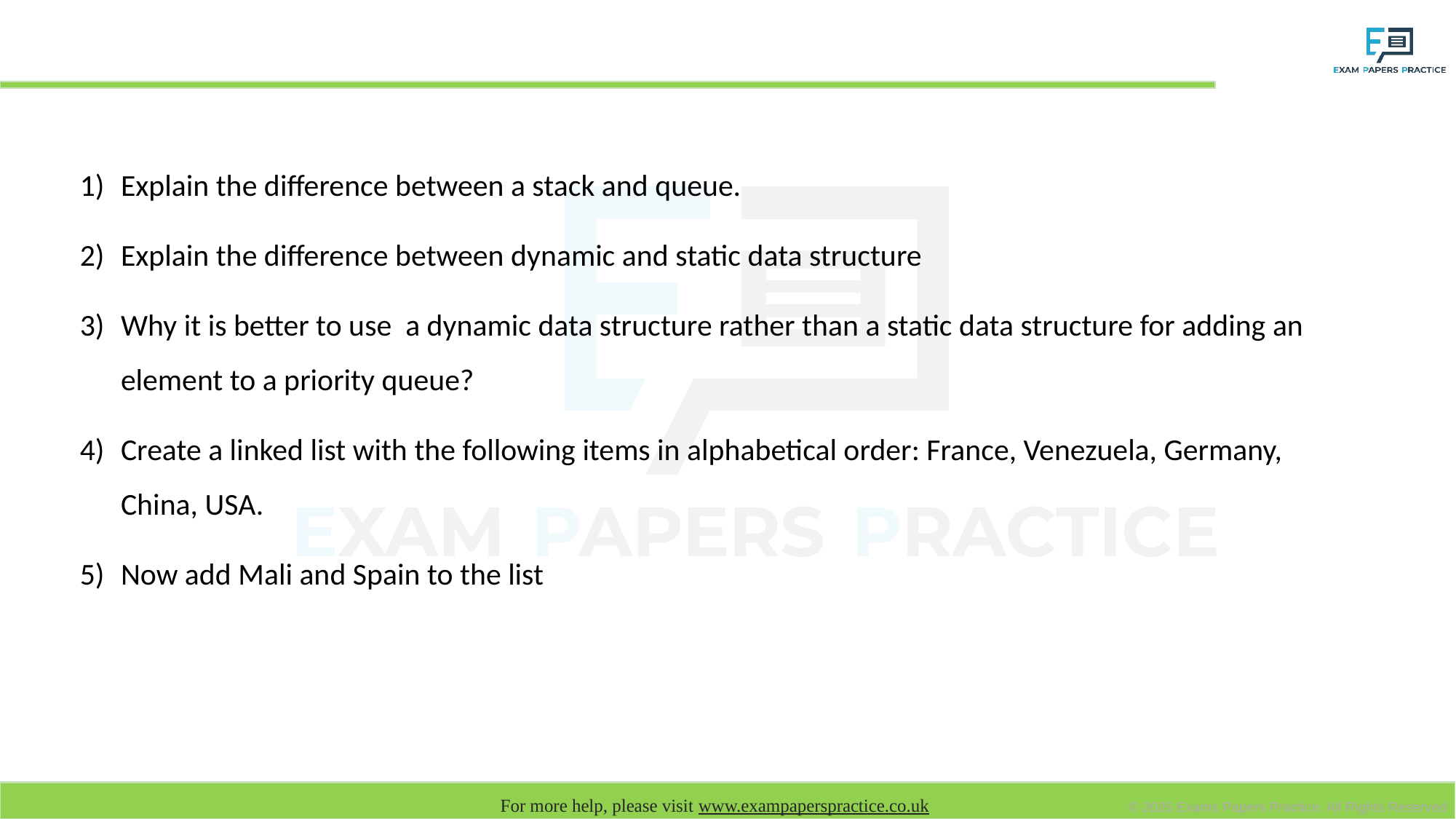

# Plenary
Explain the difference between a stack and queue.
Explain the difference between dynamic and static data structure
Why it is better to use  a dynamic data structure rather than a static data structure for adding an element to a priority queue?
Create a linked list with the following items in alphabetical order: France, Venezuela, Germany, China, USA.
Now add Mali and Spain to the list